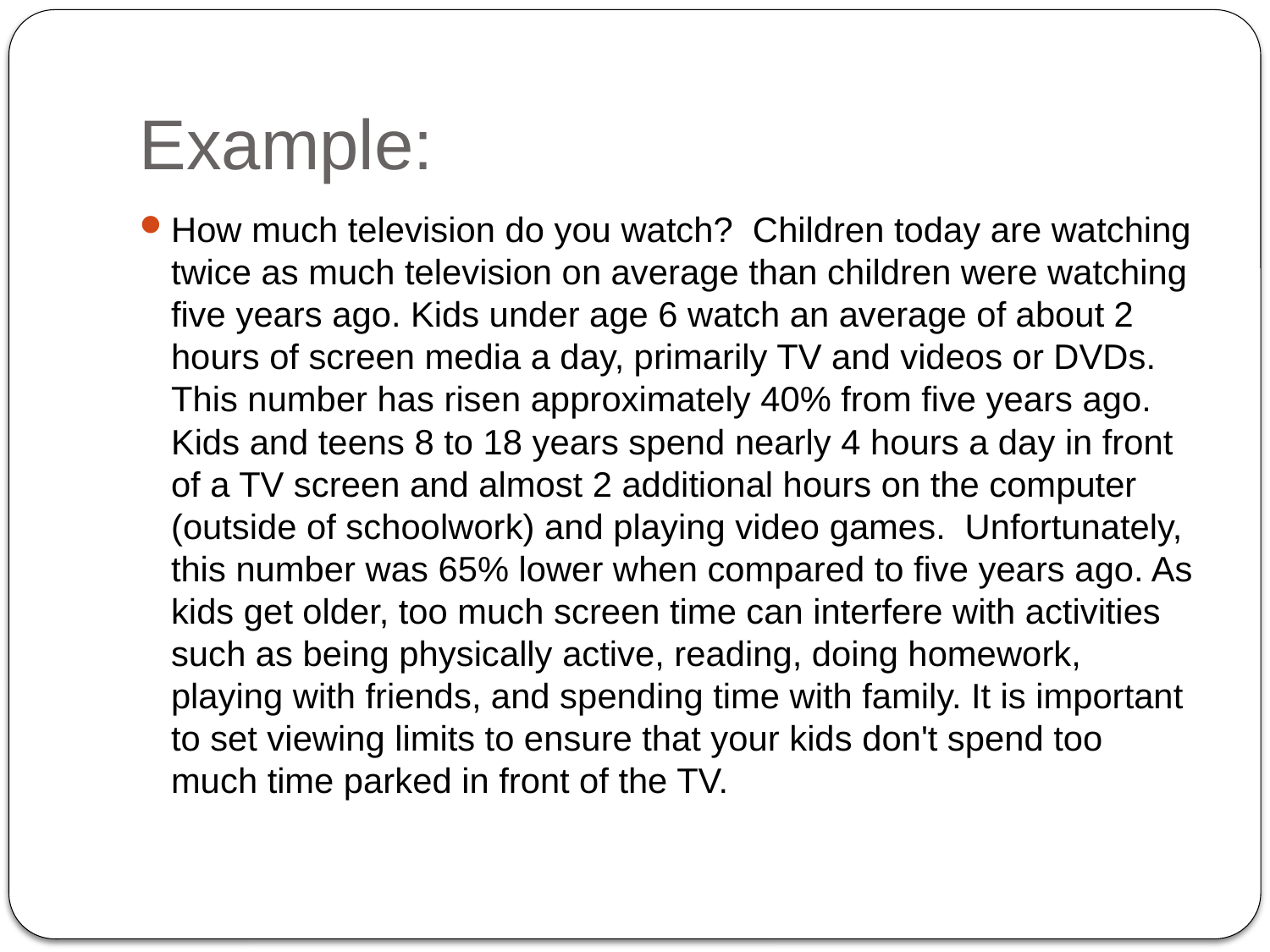

# Example:
How much television do you watch?  Children today are watching twice as much television on average than children were watching five years ago. Kids under age 6 watch an average of about 2 hours of screen media a day, primarily TV and videos or DVDs.  This number has risen approximately 40% from five years ago.  Kids and teens 8 to 18 years spend nearly 4 hours a day in front of a TV screen and almost 2 additional hours on the computer (outside of schoolwork) and playing video games.  Unfortunately, this number was 65% lower when compared to five years ago. As kids get older, too much screen time can interfere with activities such as being physically active, reading, doing homework, playing with friends, and spending time with family. It is important to set viewing limits to ensure that your kids don't spend too much time parked in front of the TV.